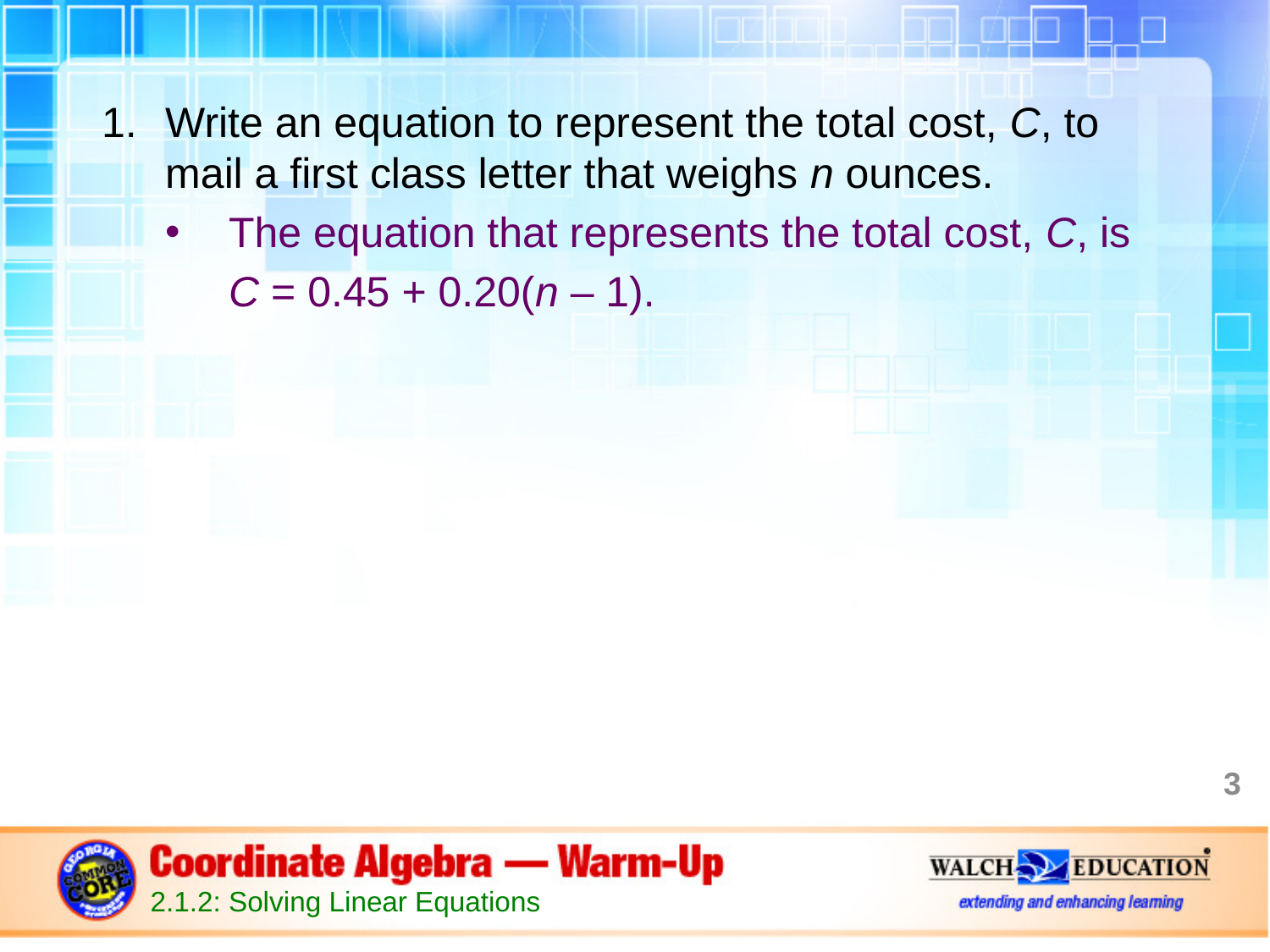

Write an equation to represent the total cost, C, to mail a first class letter that weighs n ounces.
The equation that represents the total cost, C, is
C = 0.45 + 0.20(n – 1).

3
2.1.2: Solving Linear Equations